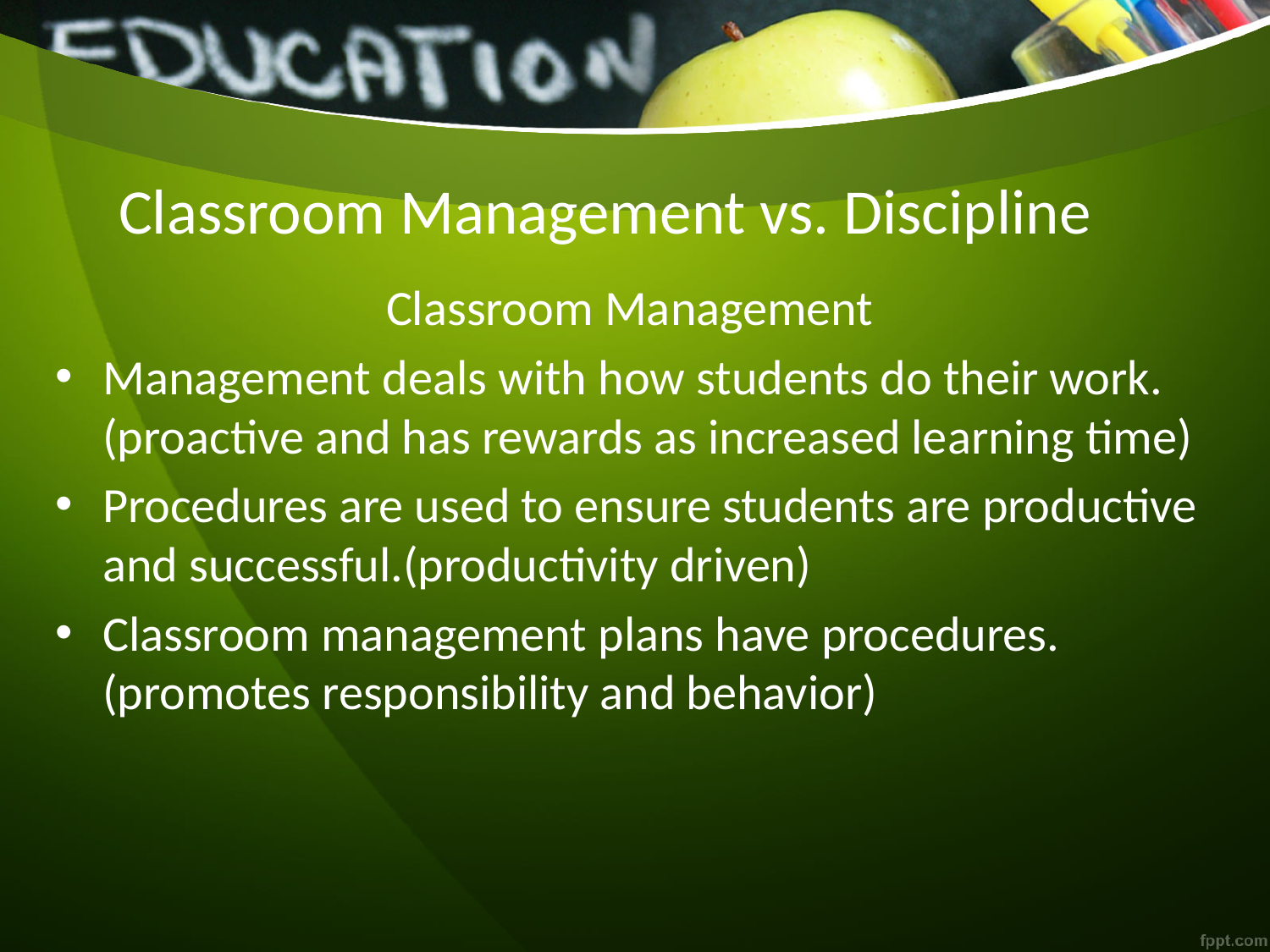

# Classroom Management vs. Discipline

Classroom Management
Management deals with how students do their work.(proactive and has rewards as increased learning time)
Procedures are used to ensure students are productive and successful.(productivity driven)
Classroom management plans have procedures.(promotes responsibility and behavior)